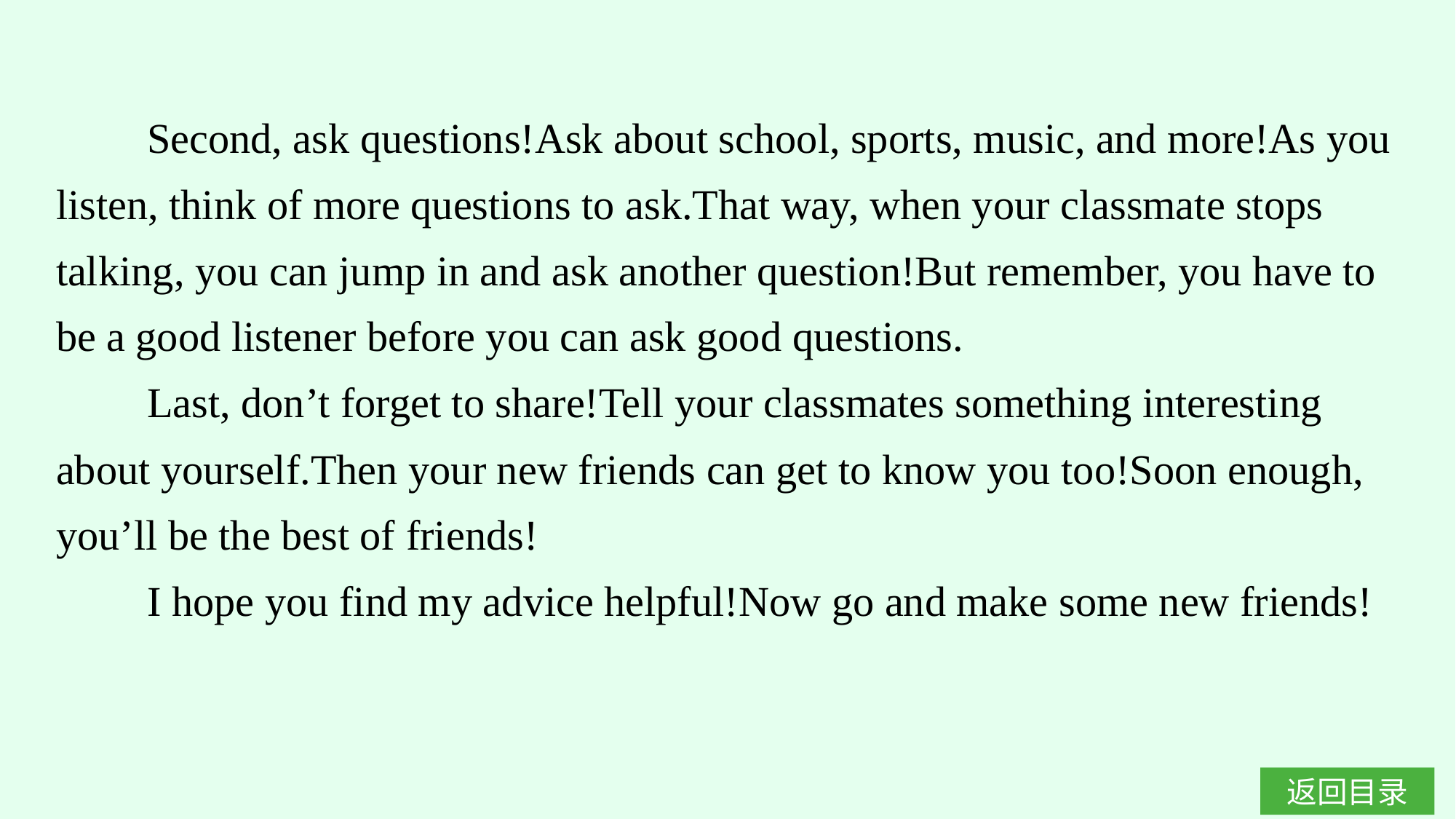

Second, ask questions!Ask about school, sports, music, and more!As you listen, think of more questions to ask.That way, when your classmate stops talking, you can jump in and ask another question!But remember, you have to be a good listener before you can ask good questions.
Last, don’t forget to share!Tell your classmates something interesting about yourself.Then your new friends can get to know you too!Soon enough, you’ll be the best of friends!
I hope you find my advice helpful!Now go and make some new friends!